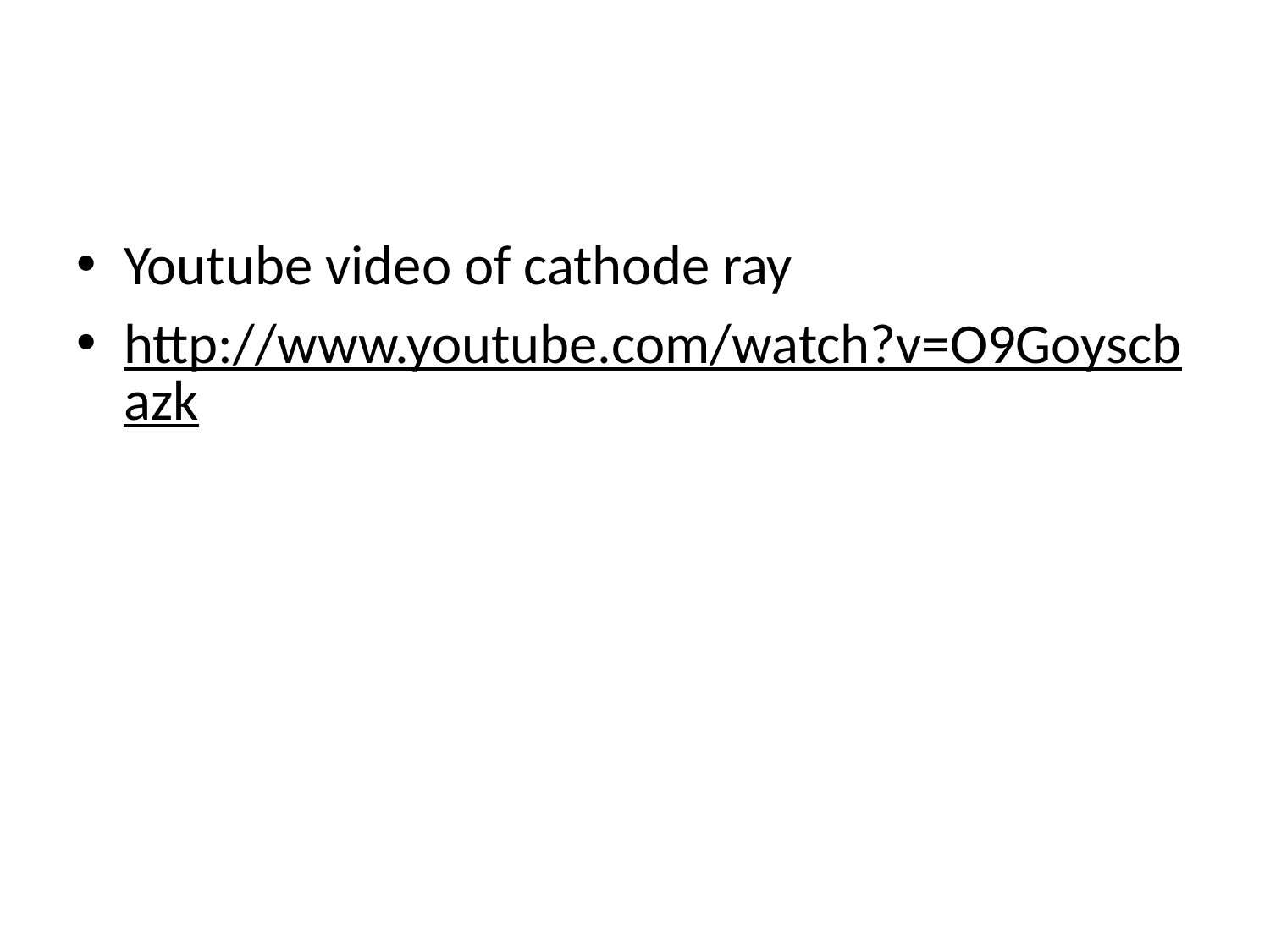

#
Youtube video of cathode ray
http://www.youtube.com/watch?v=O9Goyscbazk